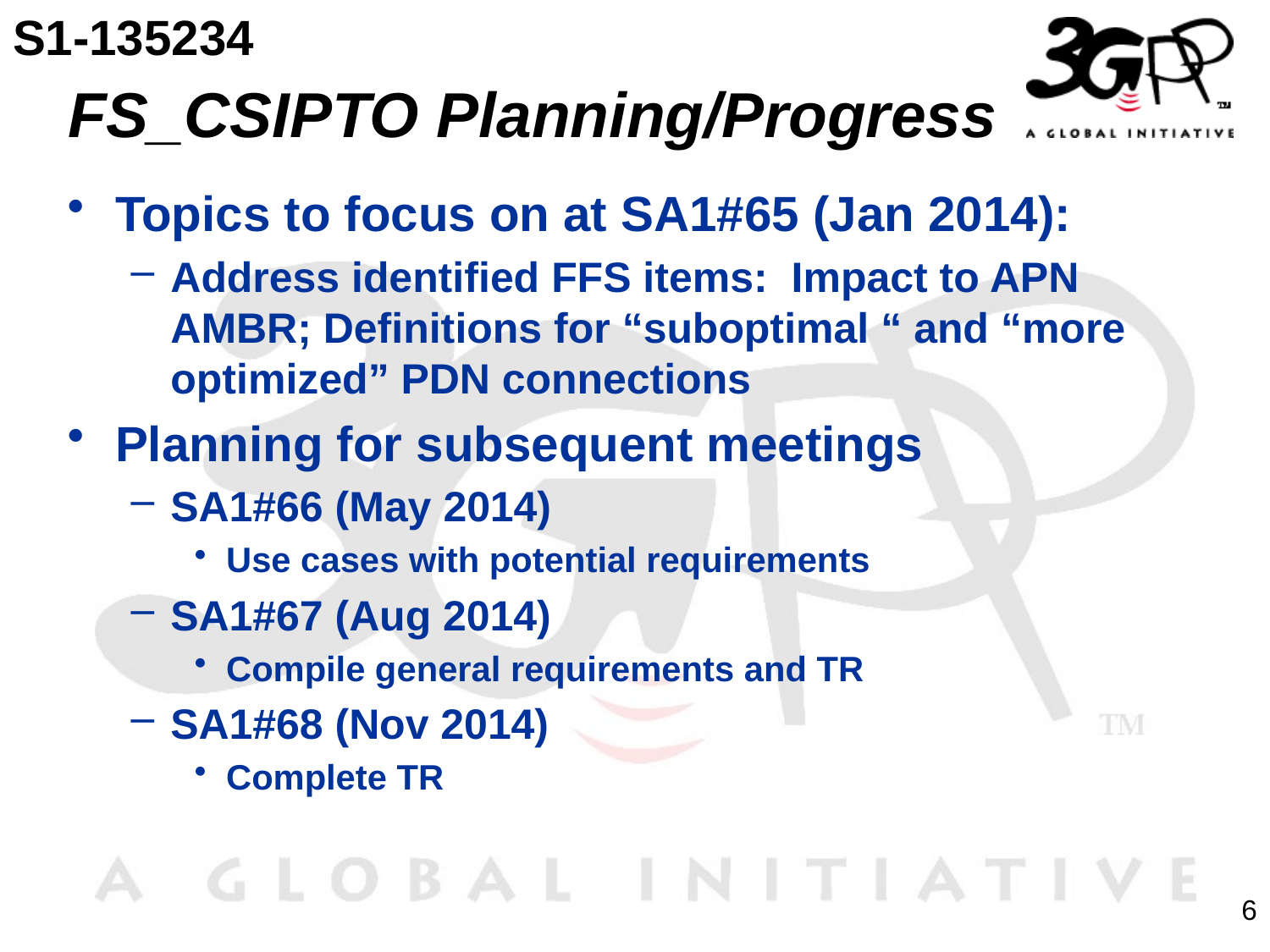

S1-135234
# FS_CSIPTO Planning/Progress
Topics to focus on at SA1#65 (Jan 2014):
Address identified FFS items:  Impact to APN AMBR; Definitions for “suboptimal “ and “more optimized” PDN connections
Planning for subsequent meetings
SA1#66 (May 2014)
Use cases with potential requirements
SA1#67 (Aug 2014)
Compile general requirements and TR
SA1#68 (Nov 2014)
Complete TR

6